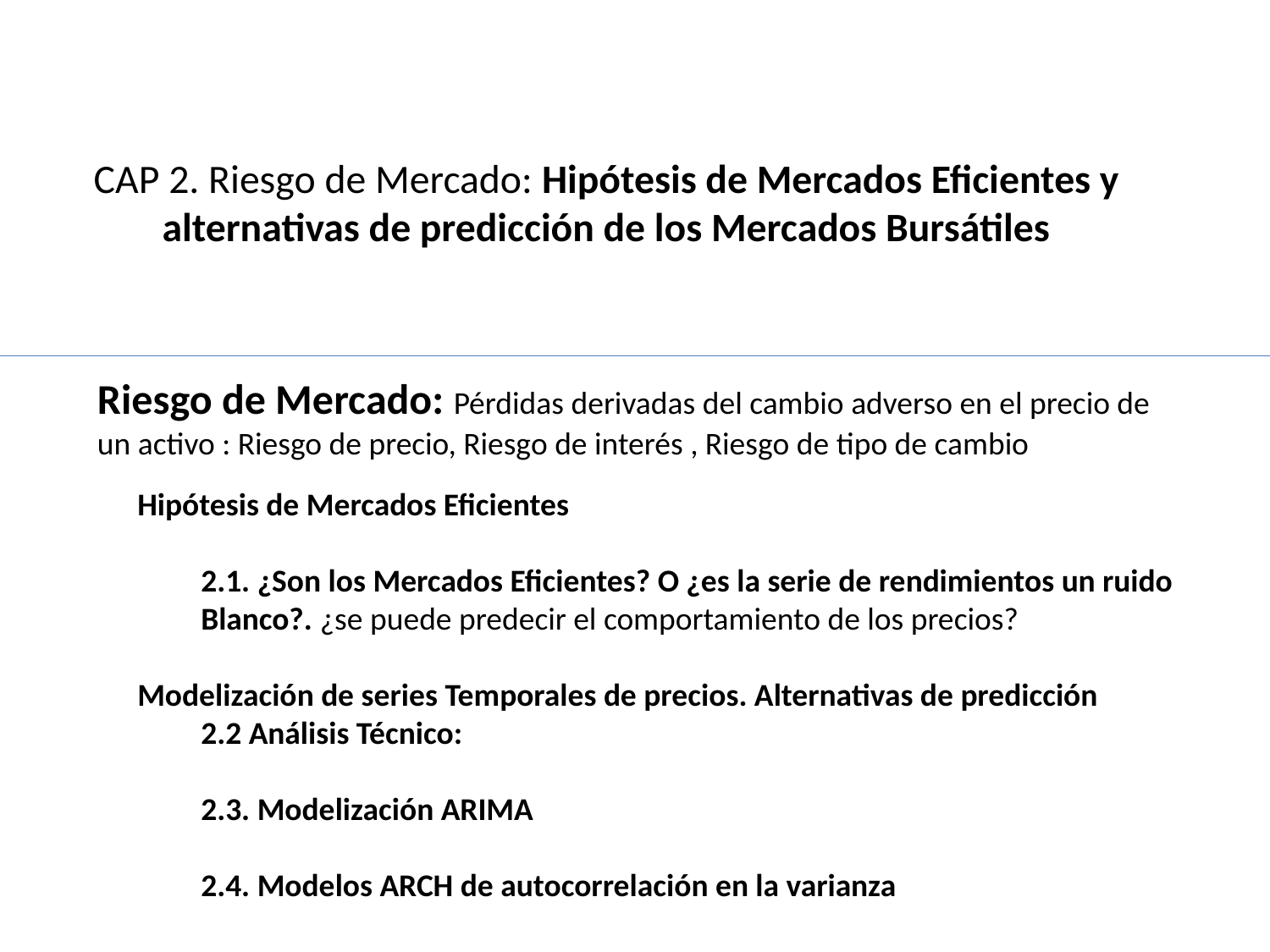

# CAP 2. Riesgo de Mercado: Hipótesis de Mercados Eficientes y alternativas de predicción de los Mercados Bursátiles
Riesgo de Mercado: Pérdidas derivadas del cambio adverso en el precio de un activo : Riesgo de precio, Riesgo de interés , Riesgo de tipo de cambio
Hipótesis de Mercados Eficientes

2.1. ¿Son los Mercados Eficientes? O ¿es la serie de rendimientos un ruido Blanco?. ¿se puede predecir el comportamiento de los precios?

Modelización de series Temporales de precios. Alternativas de predicción
2.2 Análisis Técnico:

2.3. Modelización ARIMA

2.4. Modelos ARCH de autocorrelación en la varianza